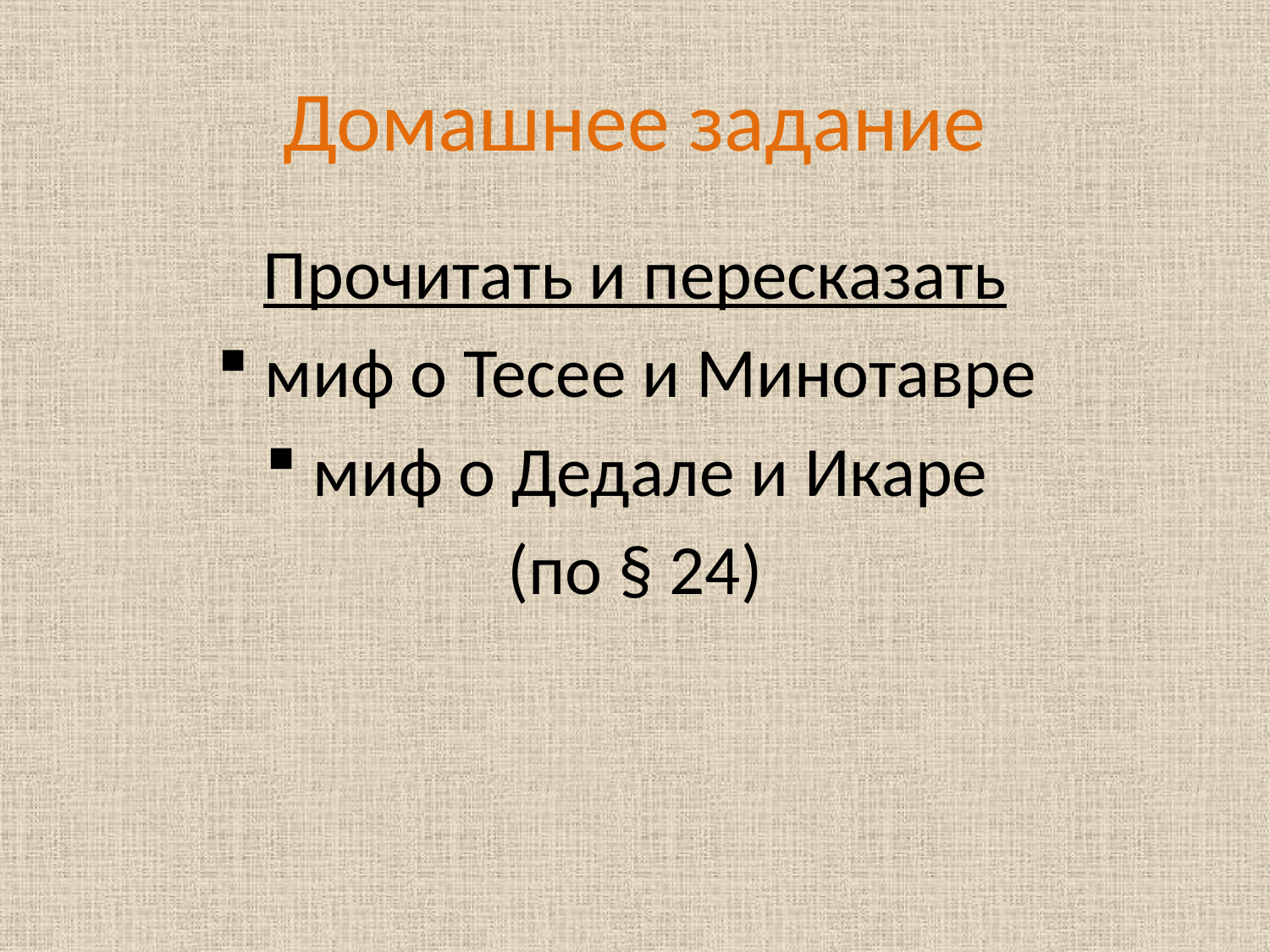

# Домашнее задание
Прочитать и пересказать
миф о Тесее и Минотавре
миф о Дедале и Икаре
(по § 24)